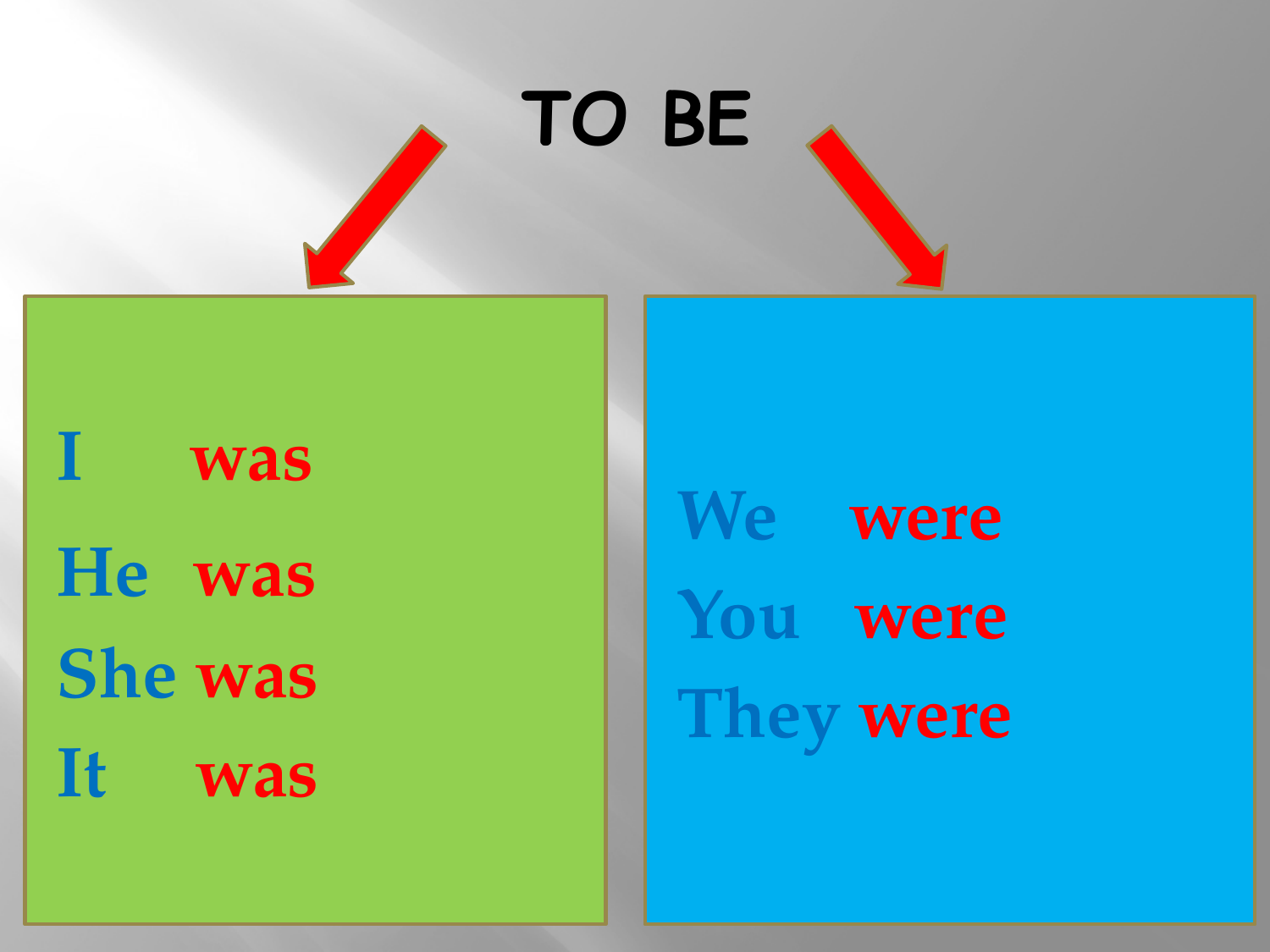

# TO BE

I      was
He  was
She was
It     was
We    were
You   were
They were